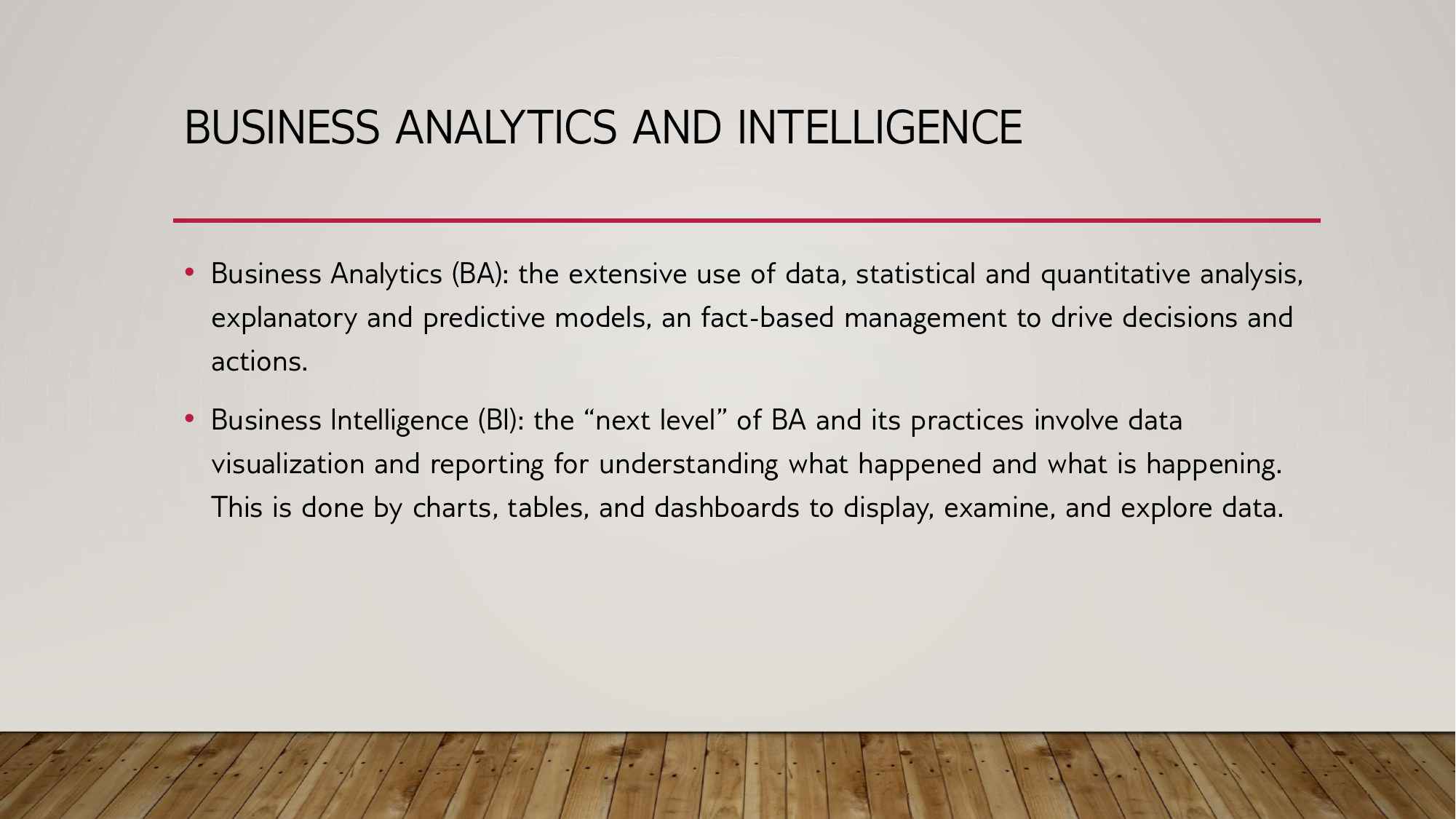

# Business analytics and intelligence
Business Analytics (BA): the extensive use of data, statistical and quantitative analysis, explanatory and predictive models, an fact-based management to drive decisions and actions.
Business Intelligence (BI): the “next level” of BA and its practices involve data visualization and reporting for understanding what happened and what is happening. This is done by charts, tables, and dashboards to display, examine, and explore data.